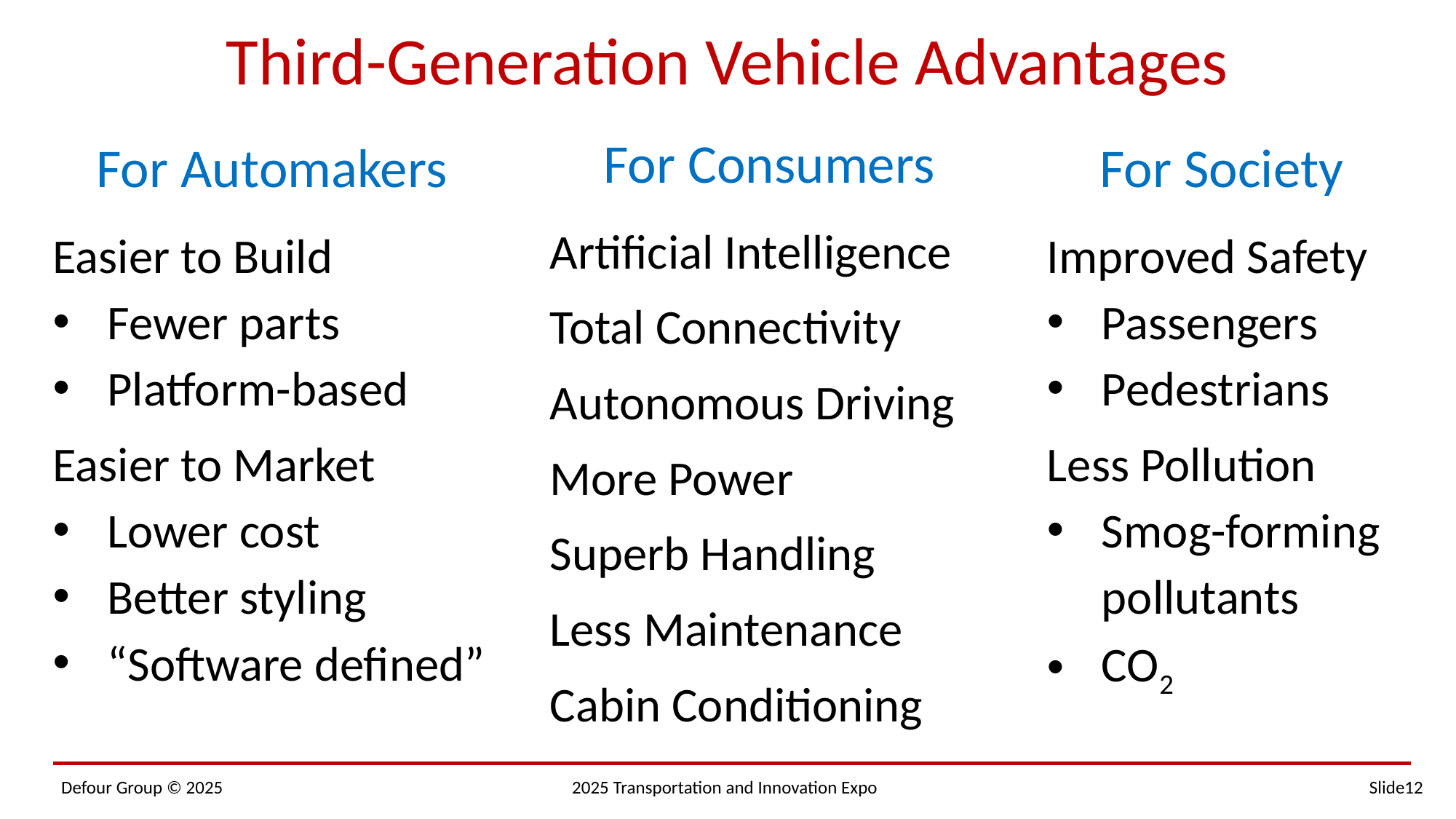

Third-Generation Vehicle Advantages
For Consumers
Artificial Intelligence
Total Connectivity
Autonomous Driving
More Power
Superb Handling
Less Maintenance
Cabin Conditioning
For Automakers
Easier to Build
Fewer parts
Platform-based
Easier to Market
Lower cost
Better styling
“Software defined”
For Society
Improved Safety
Passengers
Pedestrians
Less Pollution
Smog-forming pollutants
CO2
Defour Group © 2025	     	                                            2025 Transportation and Innovation Expo			                                                    Slide12